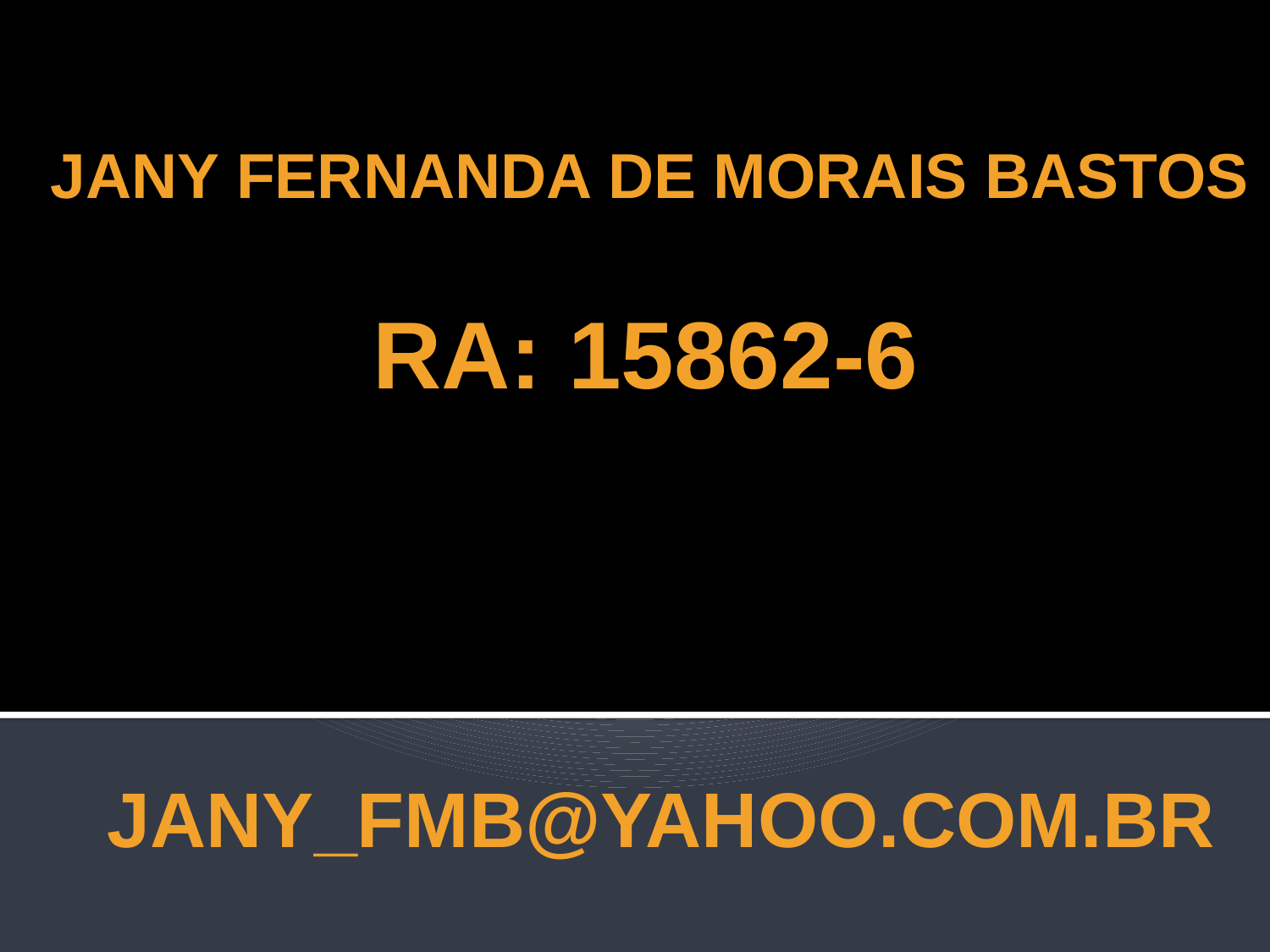

JANY FERNANDA DE MORAIS BASTOS
Ra: 15862-6
JANY_FMB@YAHOO.COM.BR